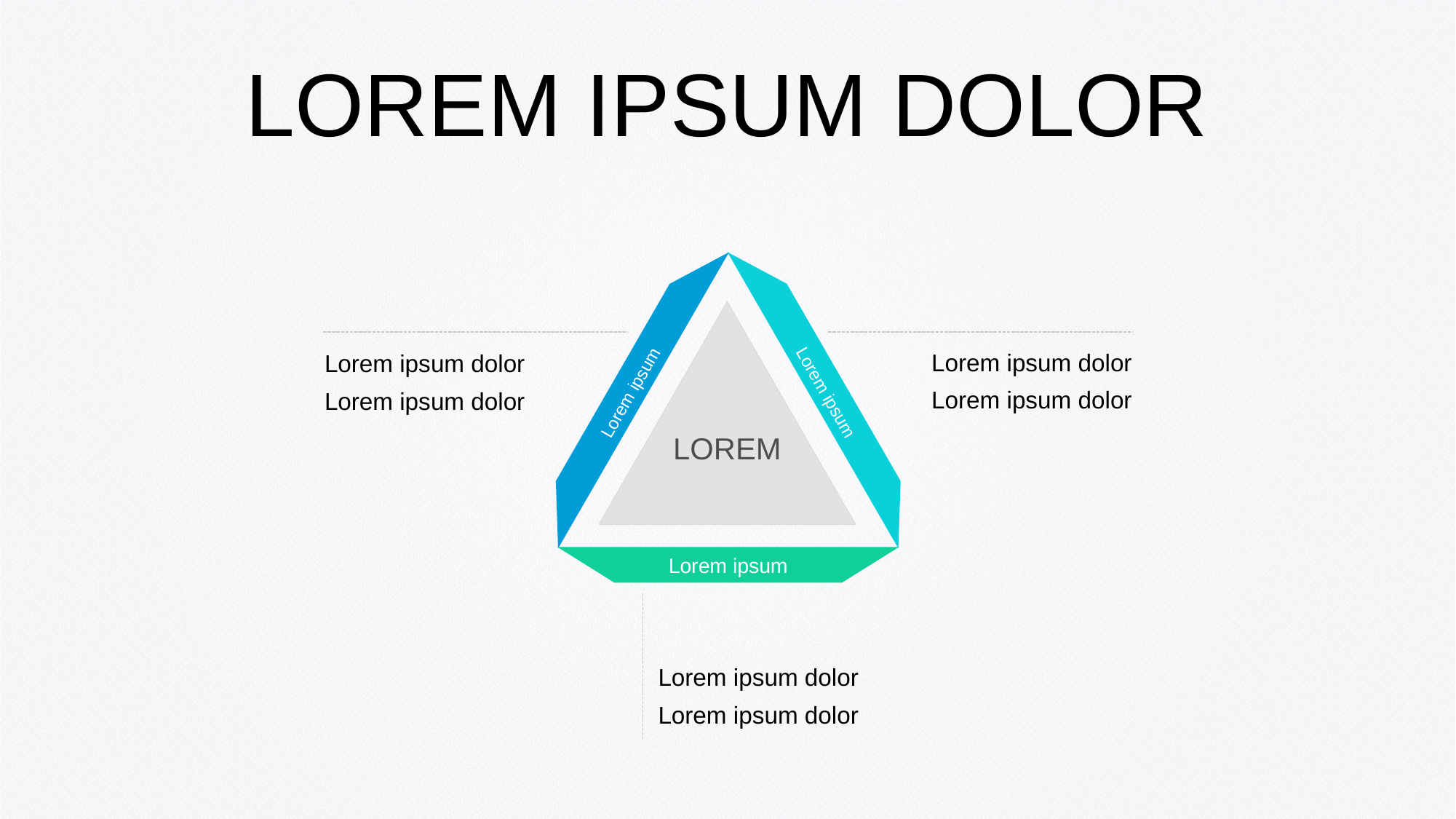

# LOREM IPSUM DOLOR
LOREM
Lorem ipsum dolor
Lorem ipsum dolor
Lorem ipsum dolor
Lorem ipsum dolor
Lorem ipsum
Lorem ipsum
Lorem ipsum
Lorem ipsum dolor
Lorem ipsum dolor